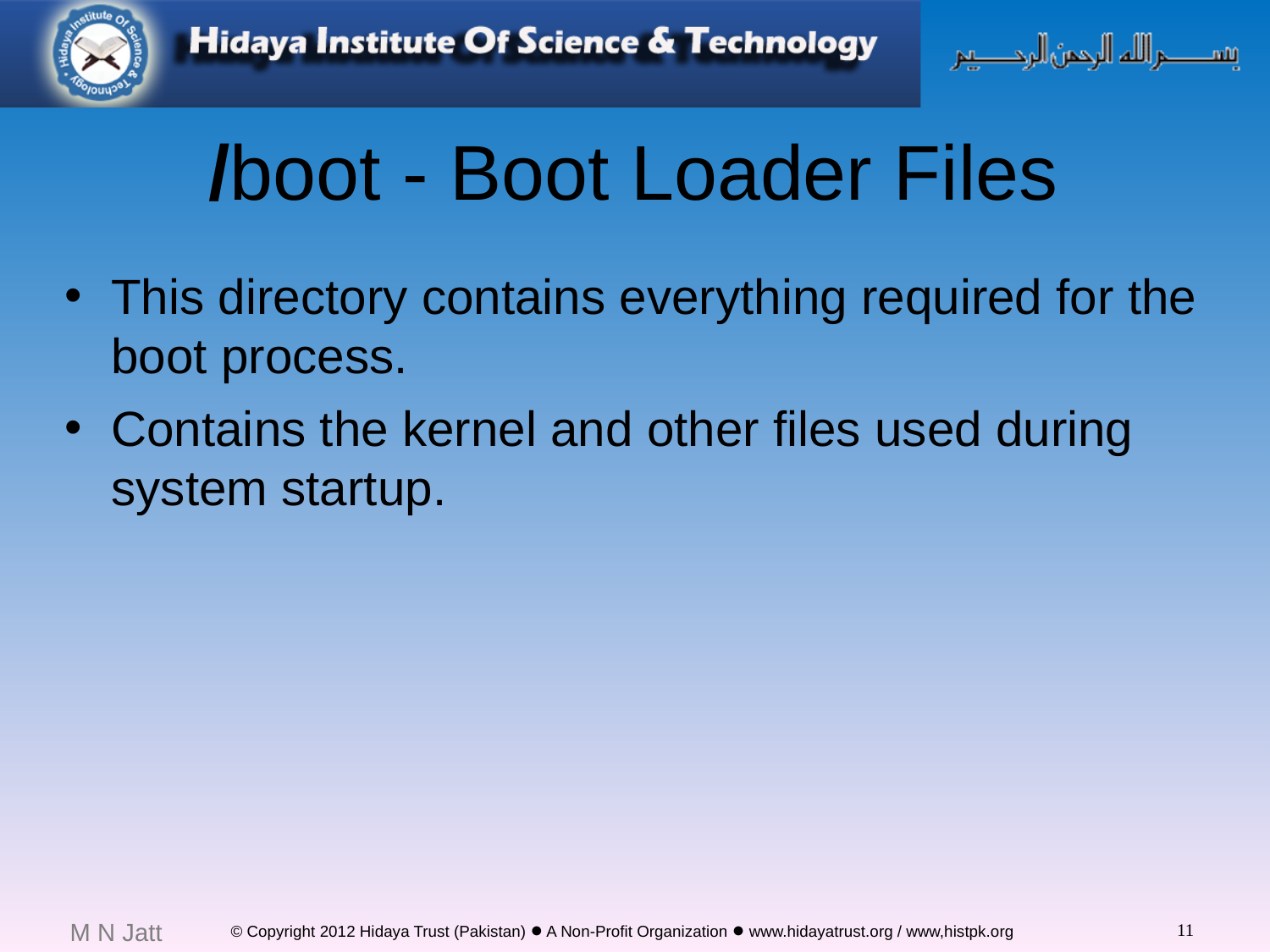

# /boot - Boot Loader Files
This directory contains everything required for the boot process.
Contains the kernel and other files used during system startup.

11